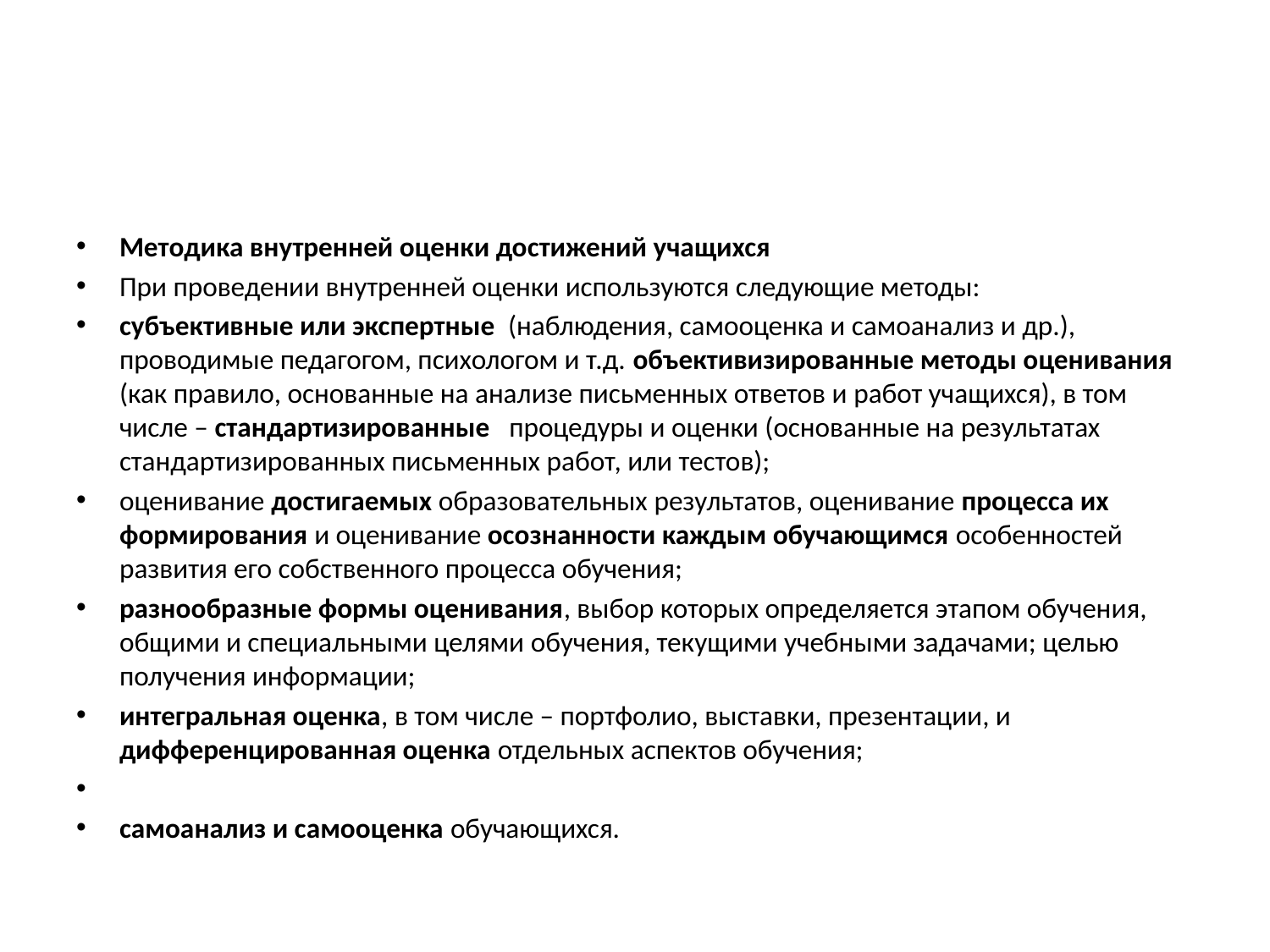

#
Методика внутренней оценки достижений учащихся
При проведении внутренней оценки используются следующие методы:
субъективные или экспертные  (наблюдения, самооценка и самоанализ и др.), проводимые педагогом, психологом и т.д. объективизированные методы оценивания (как правило, основанные на анализе письменных ответов и работ учащихся), в том числе – стандартизированные   процедуры и оценки (основанные на результатах стандартизированных письменных работ, или тестов);
оценивание достигаемых образовательных результатов, оценивание процесса их формирования и оценивание осознанности каждым обучающимся особенностей развития его собственного процесса обучения;
разнообразные формы оценивания, выбор которых определяется этапом обучения, общими и специальными целями обучения, текущими учебными задачами; целью получения информации;
интегральная оценка, в том числе – портфолио, выставки, презентации, и дифференцированная оценка отдельных аспектов обучения;

самоанализ и самооценка обучающихся.